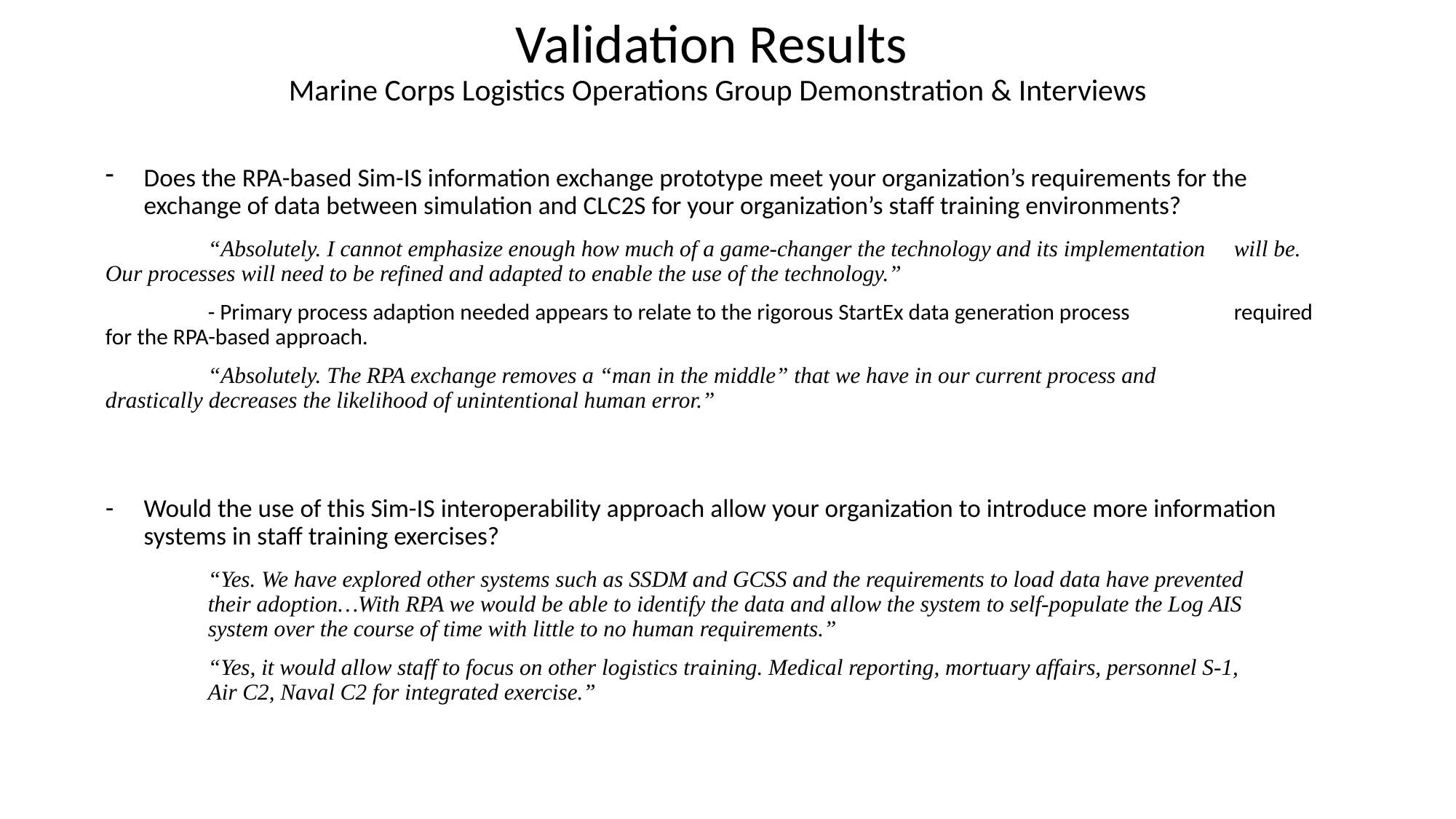

# Validation Results Marine Corps Logistics Operations Group Demonstration & Interviews
Does the RPA-based Sim-IS information exchange prototype meet your organization’s requirements for the exchange of data between simulation and CLC2S for your organization’s staff training environments?
	“Absolutely. I cannot emphasize enough how much of a game-changer the technology and its implementation 	will be. Our processes will need to be refined and adapted to enable the use of the technology.”
 		- Primary process adaption needed appears to relate to the rigorous StartEx data generation process 		required for the RPA-based approach.
	“Absolutely. The RPA exchange removes a “man in the middle” that we have in our current process and 	drastically decreases the likelihood of unintentional human error.”

Would the use of this Sim-IS interoperability approach allow your organization to introduce more information systems in staff training exercises?
	“Yes. We have explored other systems such as SSDM and GCSS and the requirements to load data have prevented 	their adoption…With RPA we would be able to identify the data and allow the system to self-populate the Log AIS 	system over the course of time with little to no human requirements.”
	“Yes, it would allow staff to focus on other logistics training. Medical reporting, mortuary affairs, personnel S-1, 	Air C2, Naval C2 for integrated exercise.”